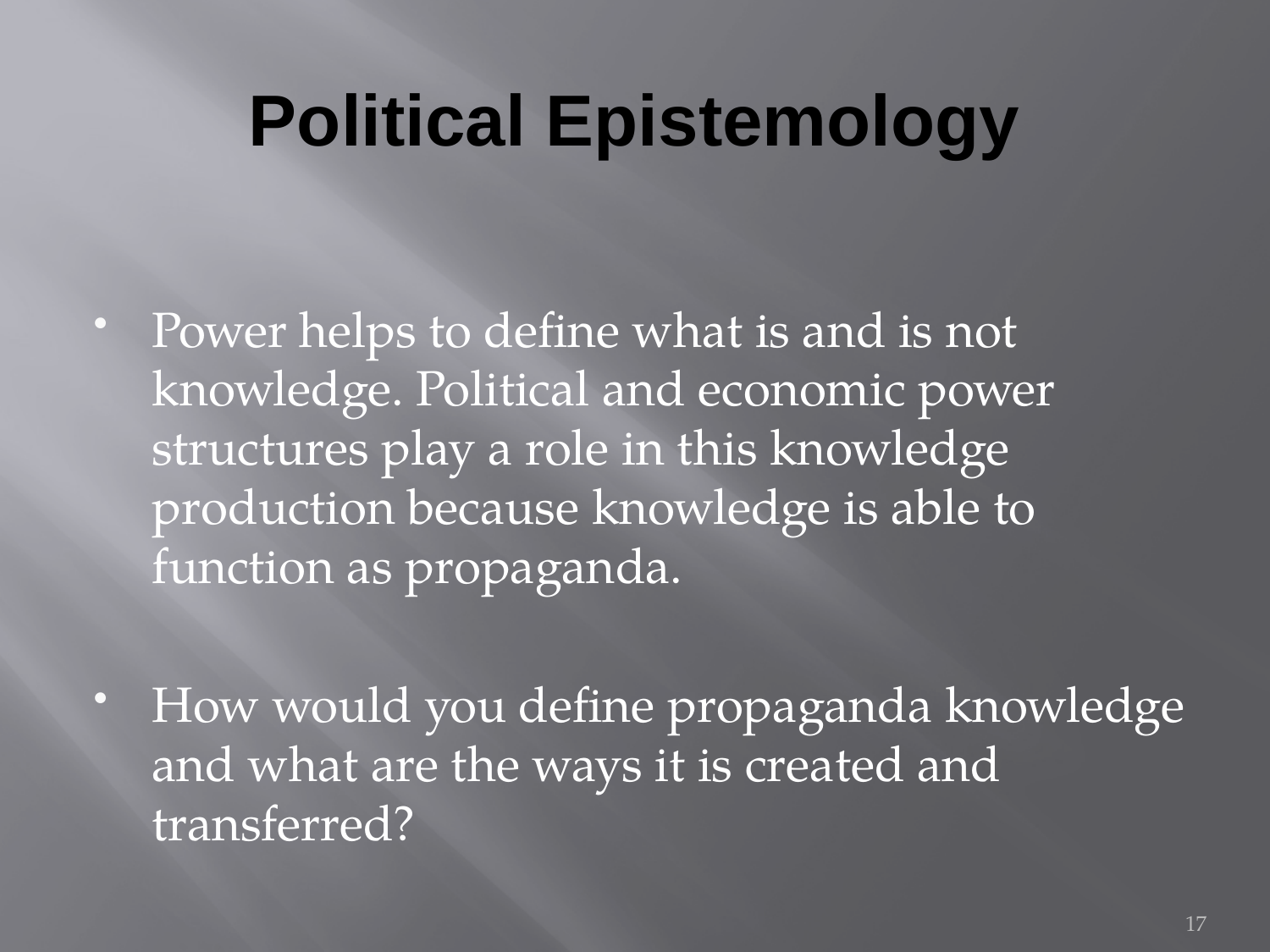

# Political Epistemology

Power helps to define what is and is not knowledge. Political and economic power structures play a role in this knowledge production because knowledge is able to function as propaganda.

How would you define propaganda knowledge and what are the ways it is created and transferred?
17